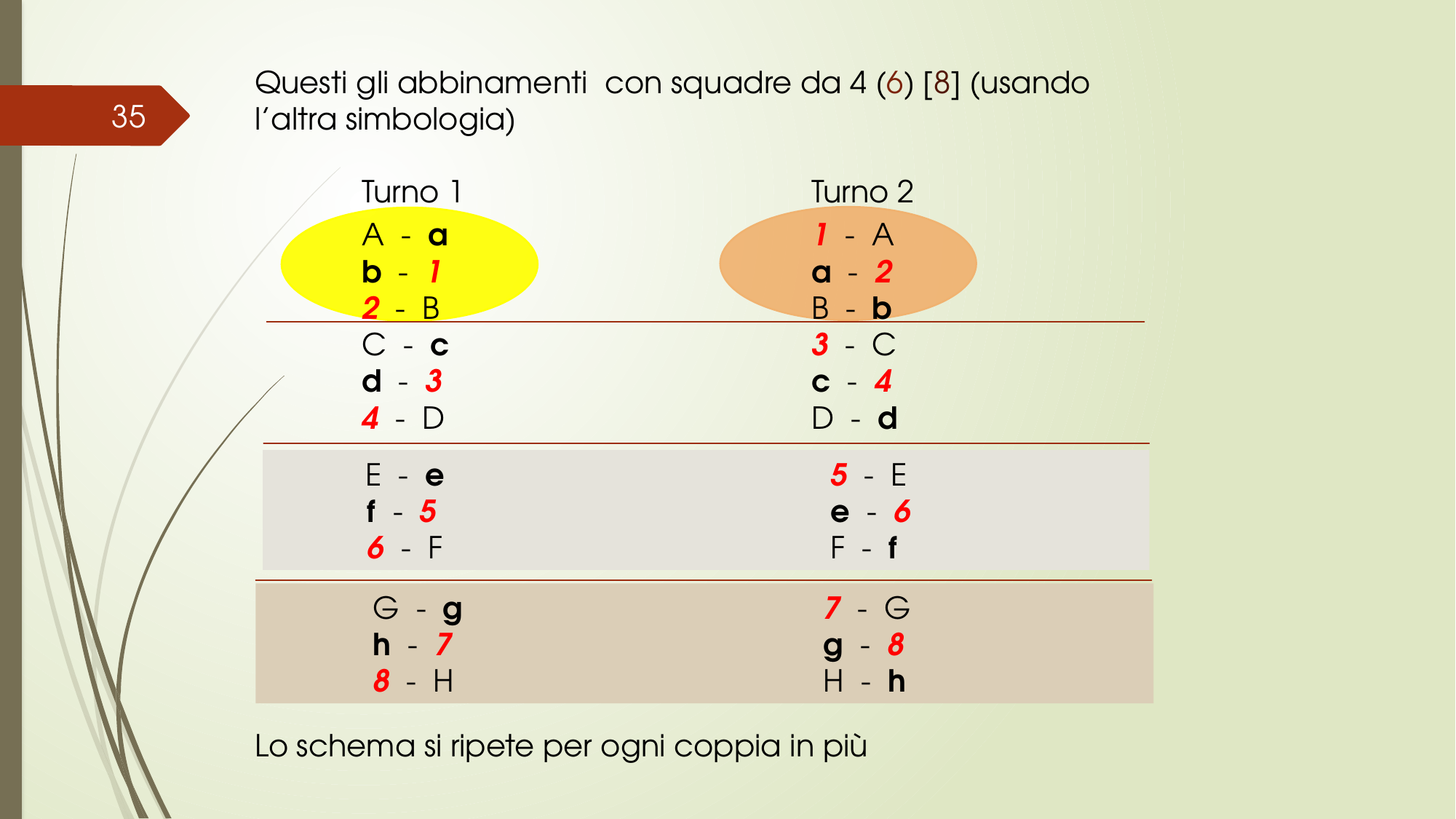

Questi gli abbinamenti  con squadre da 4 (6) [8] (usando l’altra simbologia)

	Turno 1 	Turno 2
	A  ‐  a    	1  ‐  A
	b  ‐  1    	a  ‐  2
	2  ‐  B    	B  ‐  b
	C  ‐  c    	3  ‐  C
	d  ‐  3    	c  ‐  4
	4  ‐  D    	D  ‐  d

Lo schema si ripete per ogni coppia in più

35

           E  ‐  e   	5  ‐  E
           f  ‐  5    	e  ‐  6
           6  ‐  F    	F  ‐  f
	G  ‐  g   	7  ‐  G
	h  ‐  7    	g  ‐  8
	8  ‐  H    	H  ‐  h